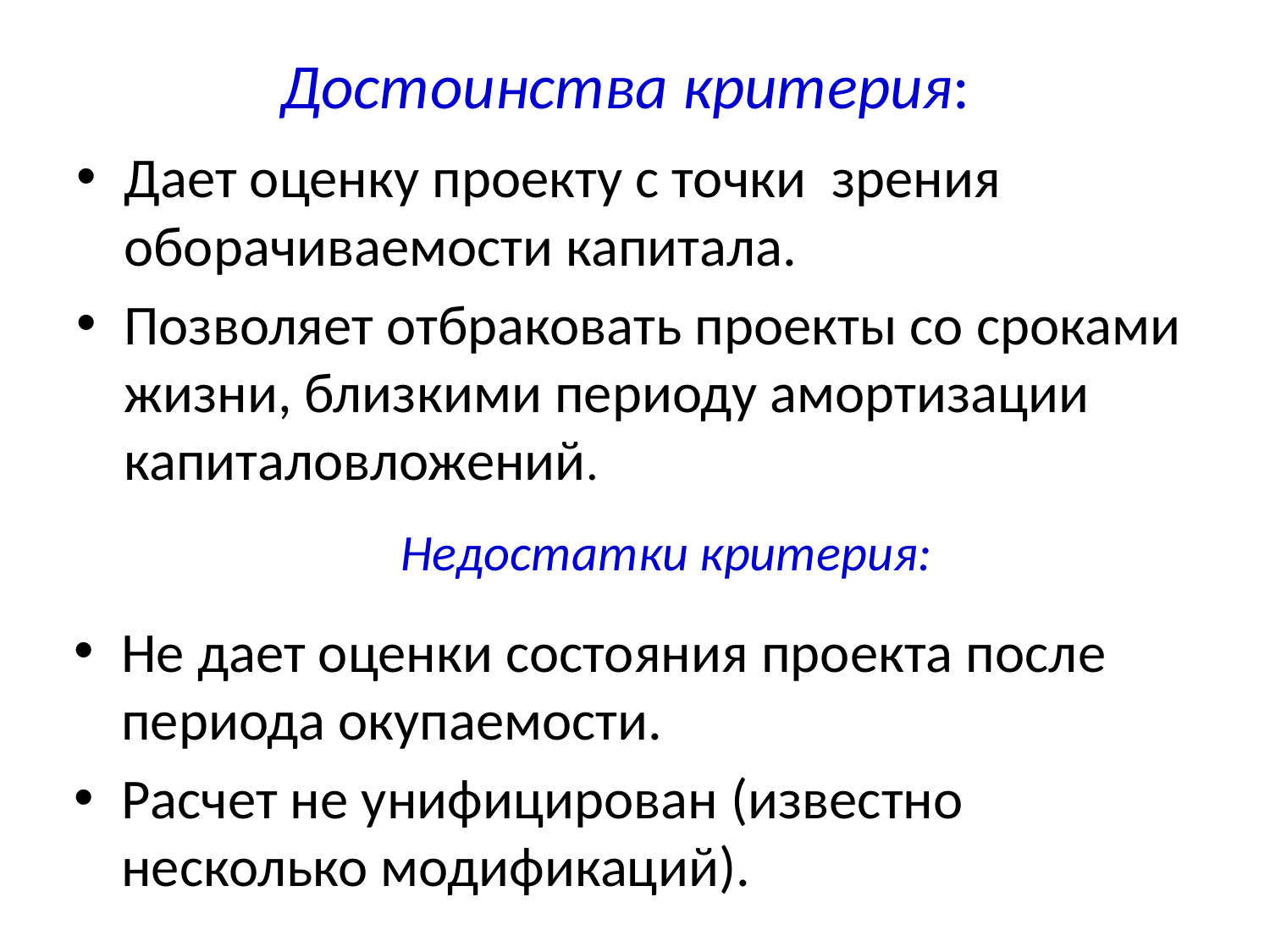

# Достоинства критерия:
Дает оценку проекту с точки  зрения оборачиваемости капитала.
Позволяет отбраковать проекты со сроками жизни, близкими периоду амортизации капиталовложений.

Недостатки критерия:
Не дает оценки состояния проекта после периода окупаемости.
Расчет не унифицирован (известно несколько модификаций).